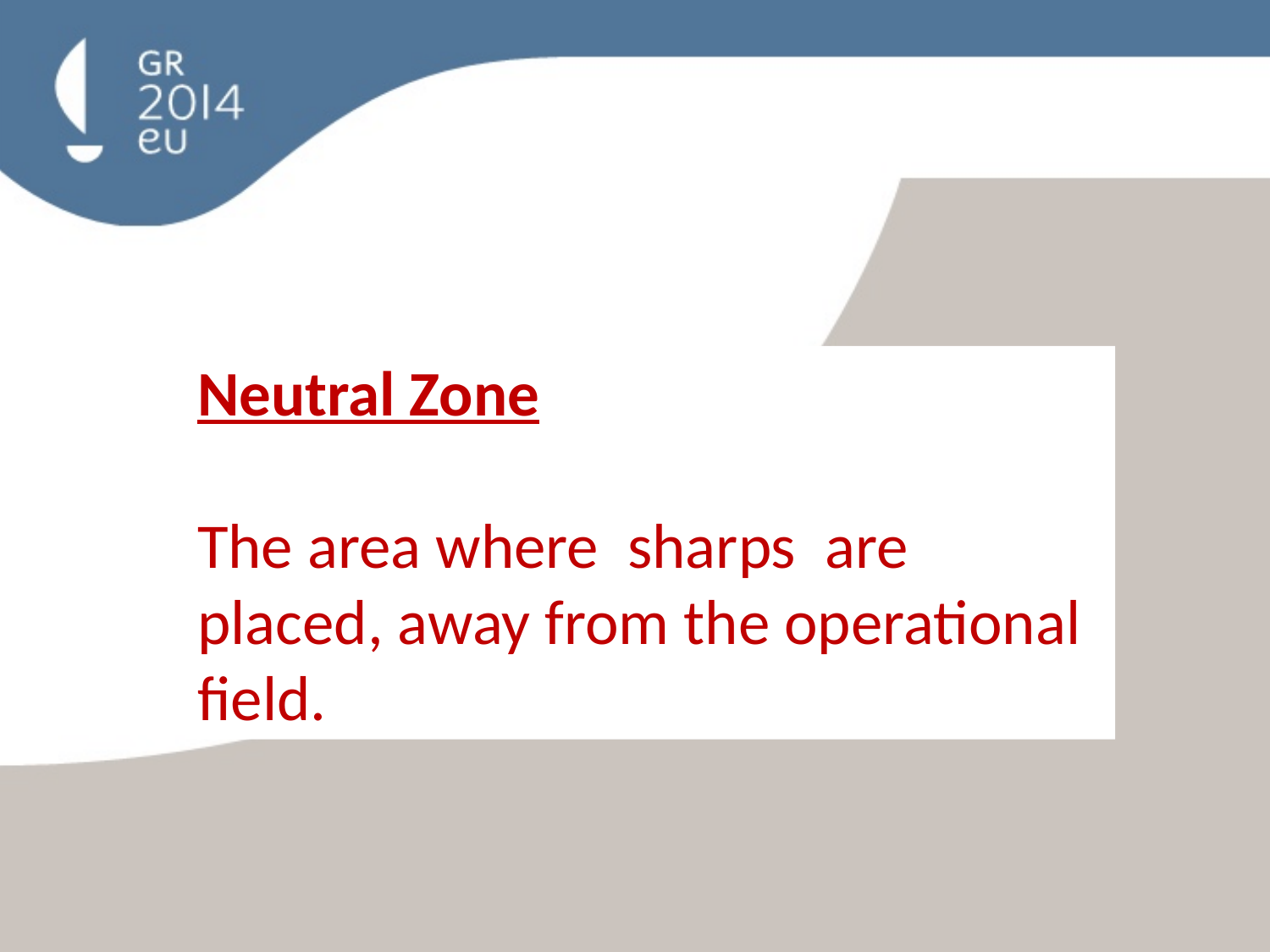

Neutral Zone

The area where  sharps  are  placed, away from the operational field.